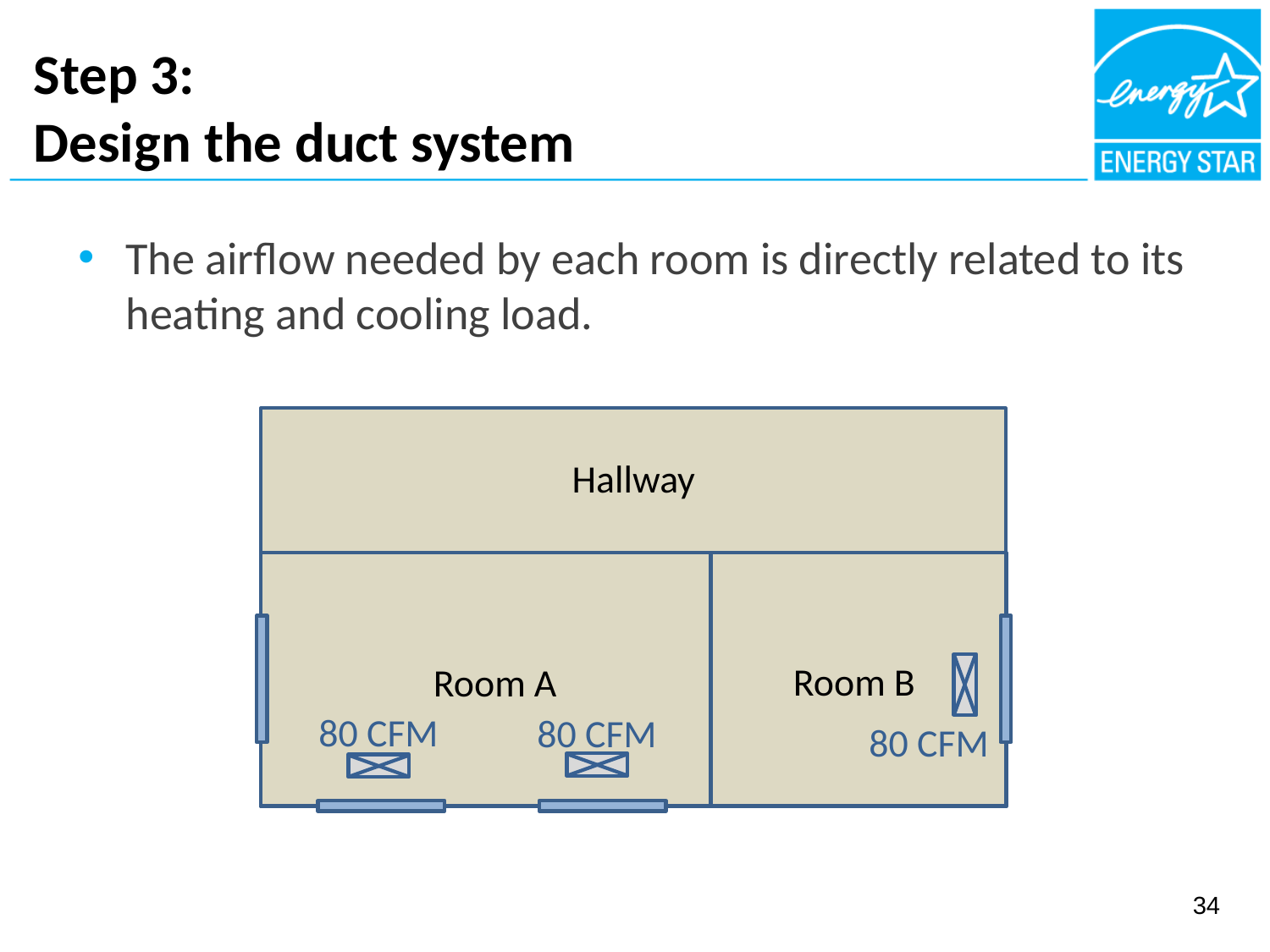

# Step 3: Design the duct system
The airflow needed by each room is directly related to its heating and cooling load.

Hallway

Room B
Room A

80 CFM
80 CFM
80 CFM

34